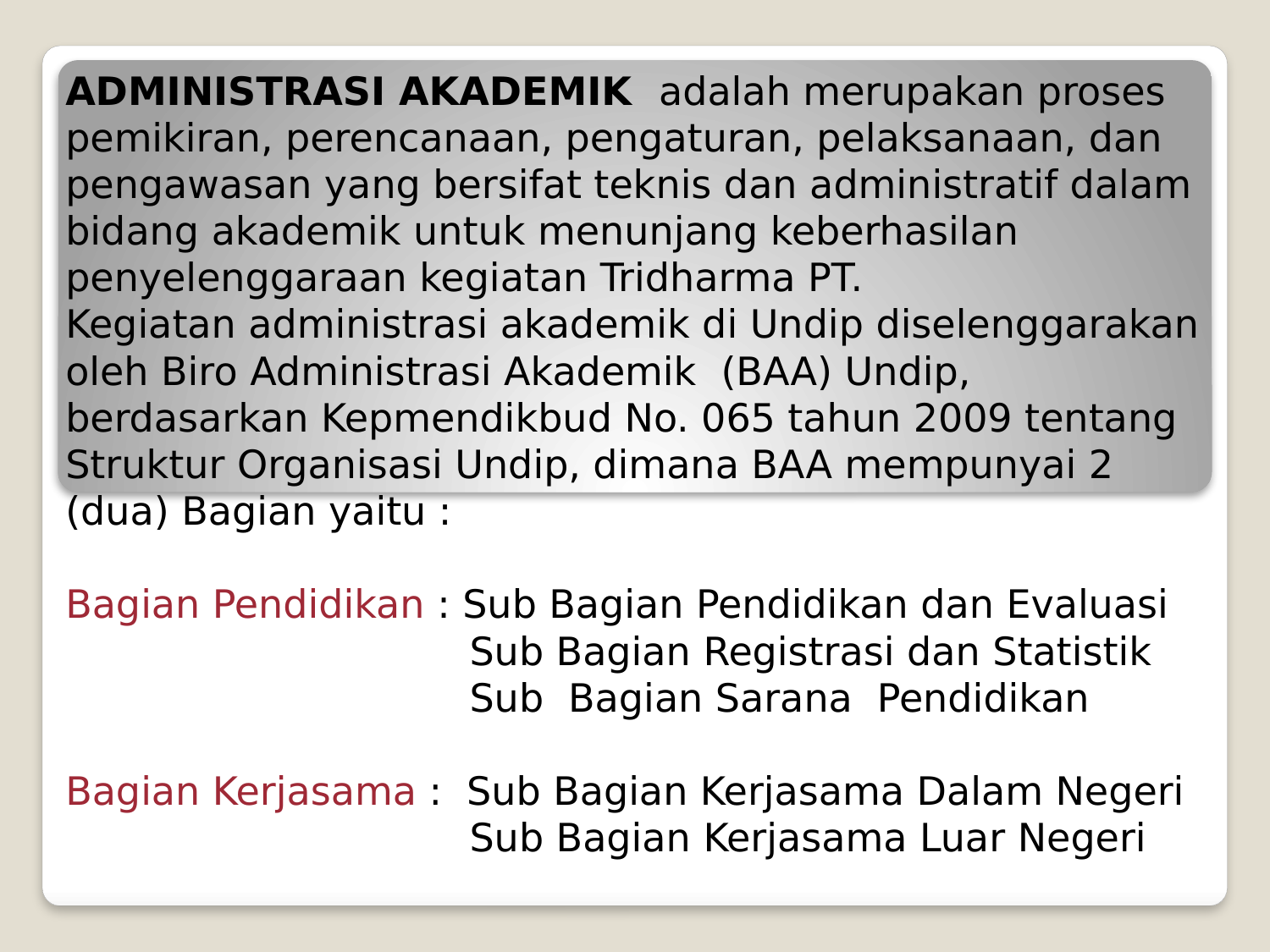

ADMINISTRASI AKADEMIK  adalah merupakan proses pemikiran, perencanaan, pengaturan, pelaksanaan, dan pengawasan yang bersifat teknis dan administratif dalam bidang akademik untuk menunjang keberhasilan penyelenggaraan kegiatan Tridharma PT.
Kegiatan administrasi akademik di Undip diselenggarakan oleh Biro Administrasi Akademik  (BAA) Undip, berdasarkan Kepmendikbud No. 065 tahun 2009 tentang Struktur Organisasi Undip, dimana BAA mempunyai 2 (dua) Bagian yaitu :

Bagian Pendidikan : Sub Bagian Pendidikan dan Evaluasi
Sub Bagian Registrasi dan Statistik
Sub  Bagian Sarana  Pendidikan

Bagian Kerjasama :  Sub Bagian Kerjasama Dalam Negeri
Sub Bagian Kerjasama Luar Negeri